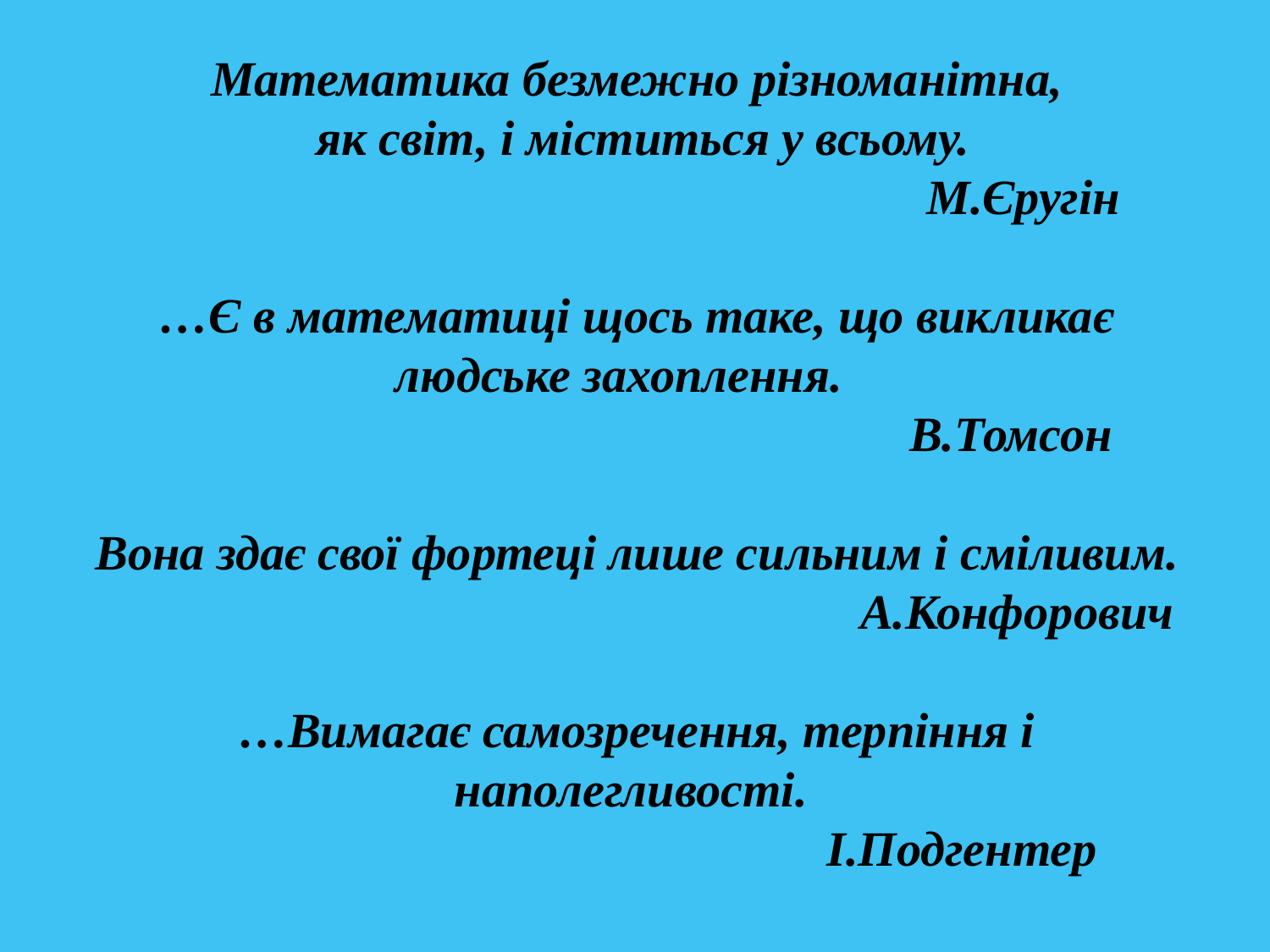

# Математика безмежно різноманітна, як світ, і міститься у всьому. М.Єругін …Є в математиці щось таке, що викликає людське захоплення. В.Томсон Вона здає свої фортеці лише сильним і сміливим. А.Конфорович …Вимагає самозречення, терпіння і наполегливості. І.Подгентер